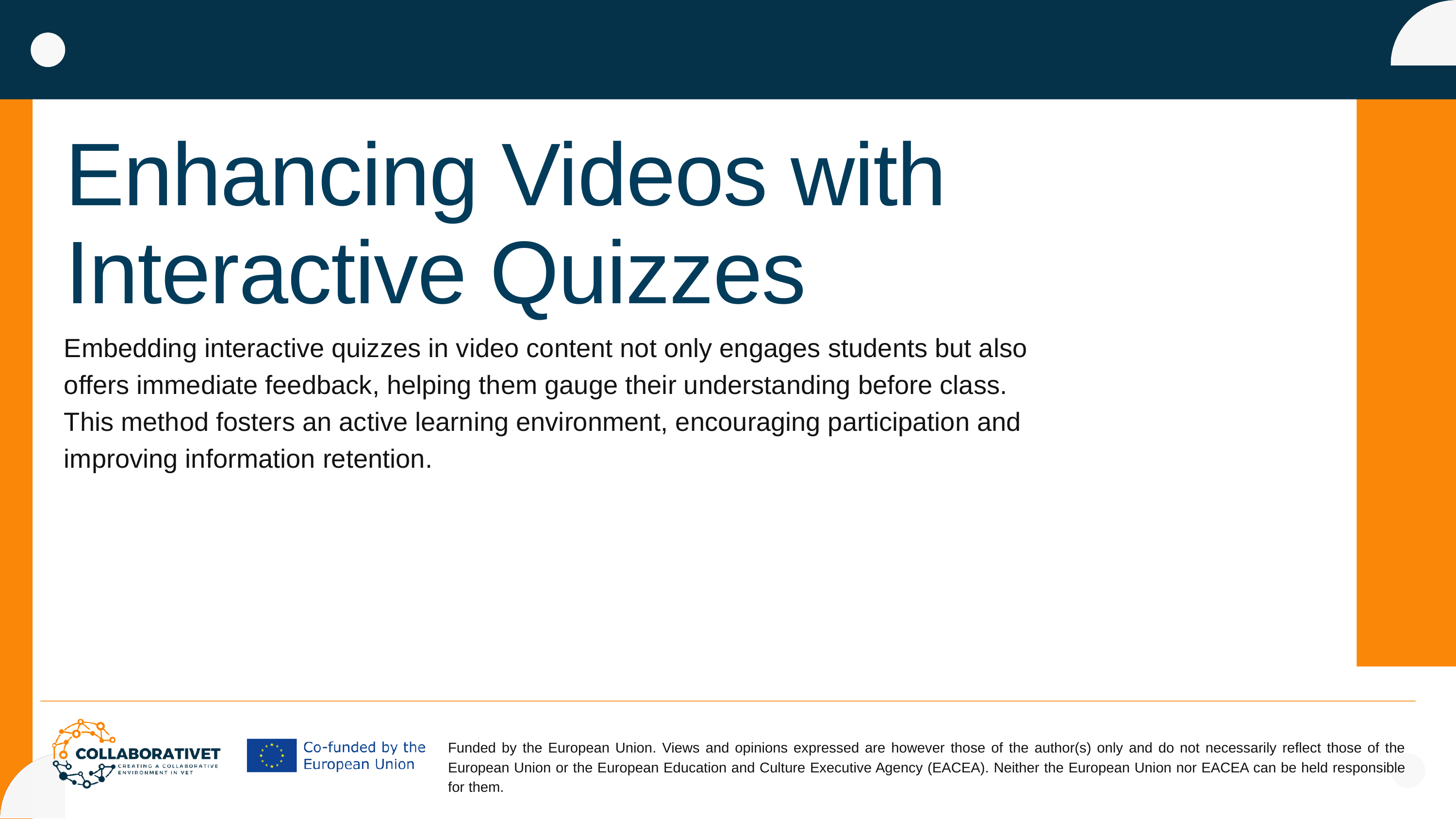

Enhancing Videos with Interactive Quizzes
Embedding interactive quizzes in video content not only engages students but also offers immediate feedback, helping them gauge their understanding before class. This method fosters an active learning environment, encouraging participation and improving information retention.

Funded by the European Union. Views and opinions expressed are however those of the author(s) only and do not necessarily reflect those of the European Union or the European Education and Culture Executive Agency (EACEA). Neither the European Union nor EACEA can be held responsible for them.